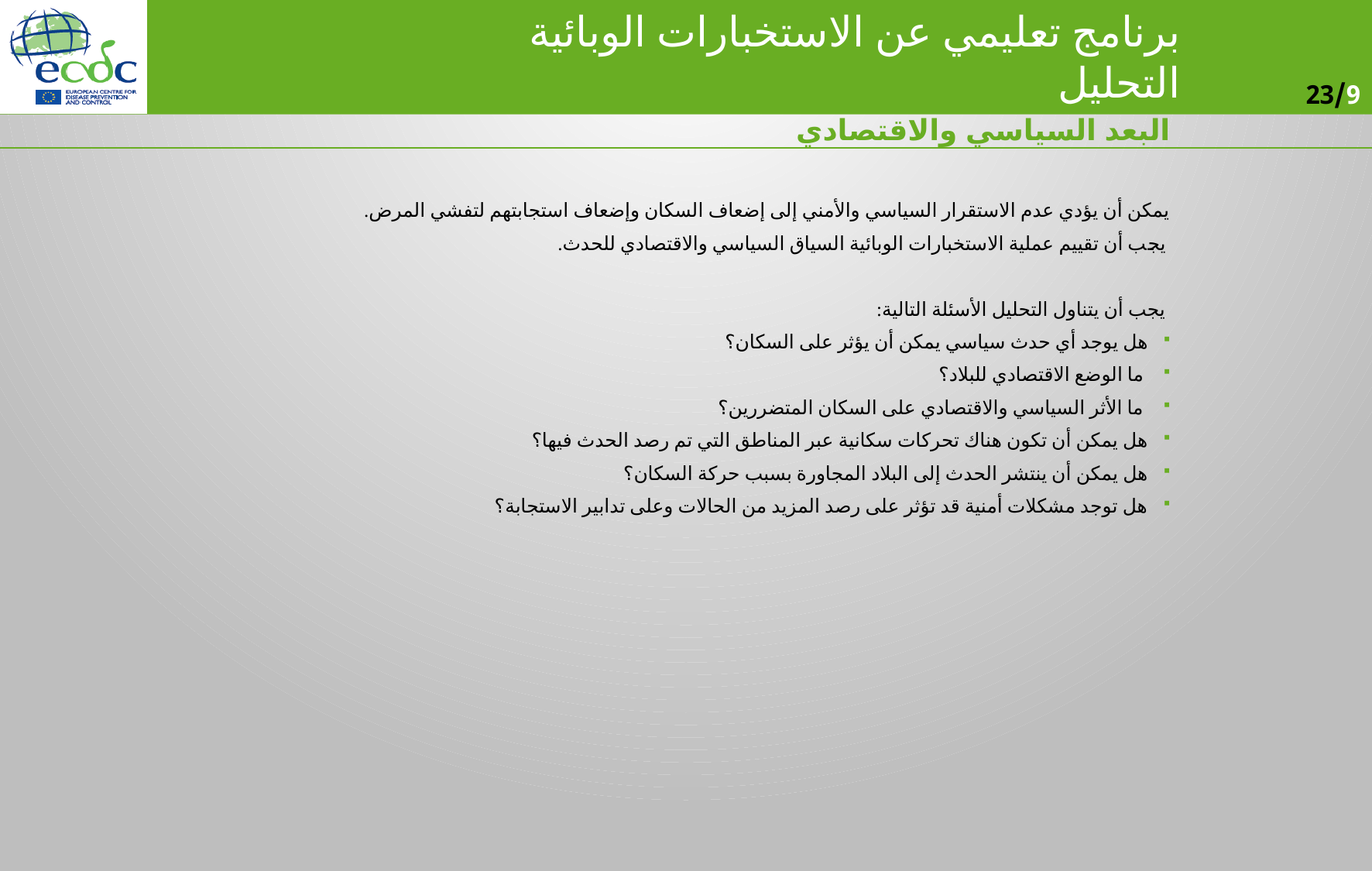

البعد السياسي والاقتصادي
يمكن أن يؤدي عدم الاستقرار السياسي والأمني إلى إضعاف السكان وإضعاف استجابتهم لتفشي المرض.
 يجب أن تقييم عملية الاستخبارات الوبائية السياق السياسي والاقتصادي للحدث.

 يجب أن يتناول التحليل الأسئلة التالية:
هل يوجد أي حدث سياسي يمكن أن يؤثر على السكان؟
 ما الوضع الاقتصادي للبلاد؟
 ما الأثر السياسي والاقتصادي على السكان المتضررين؟
هل يمكن أن تكون هناك تحركات سكانية عبر المناطق التي تم رصد الحدث فيها؟
هل يمكن أن ينتشر الحدث إلى البلاد المجاورة بسبب حركة السكان؟
هل توجد مشكلات أمنية قد تؤثر على رصد المزيد من الحالات وعلى تدابير الاستجابة؟